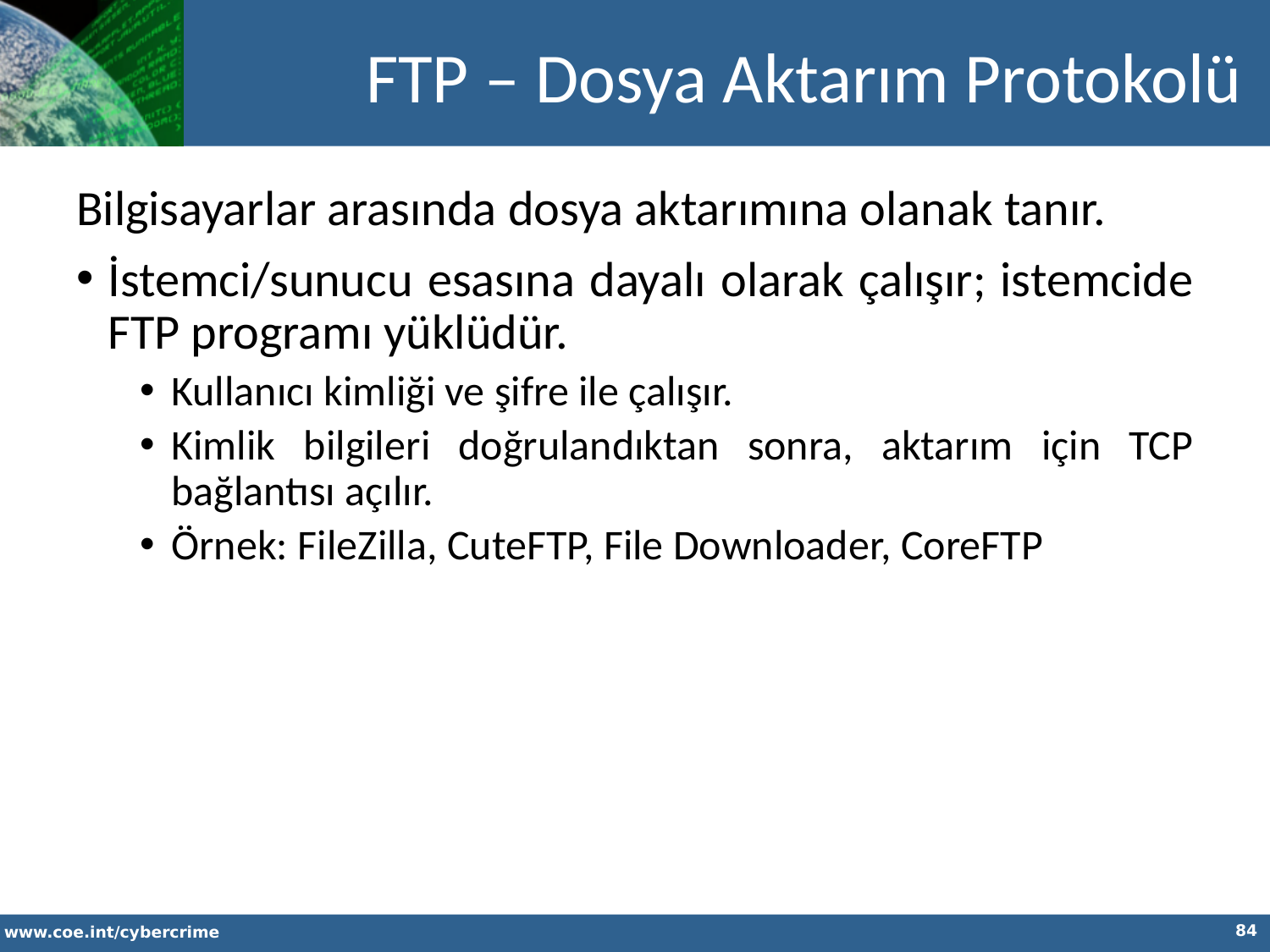

FTP – Dosya Aktarım Protokolü
Bilgisayarlar arasında dosya aktarımına olanak tanır.
İstemci/sunucu esasına dayalı olarak çalışır; istemcide FTP programı yüklüdür.
Kullanıcı kimliği ve şifre ile çalışır.
Kimlik bilgileri doğrulandıktan sonra, aktarım için TCP bağlantısı açılır.
Örnek: FileZilla, CuteFTP, File Downloader, CoreFTP